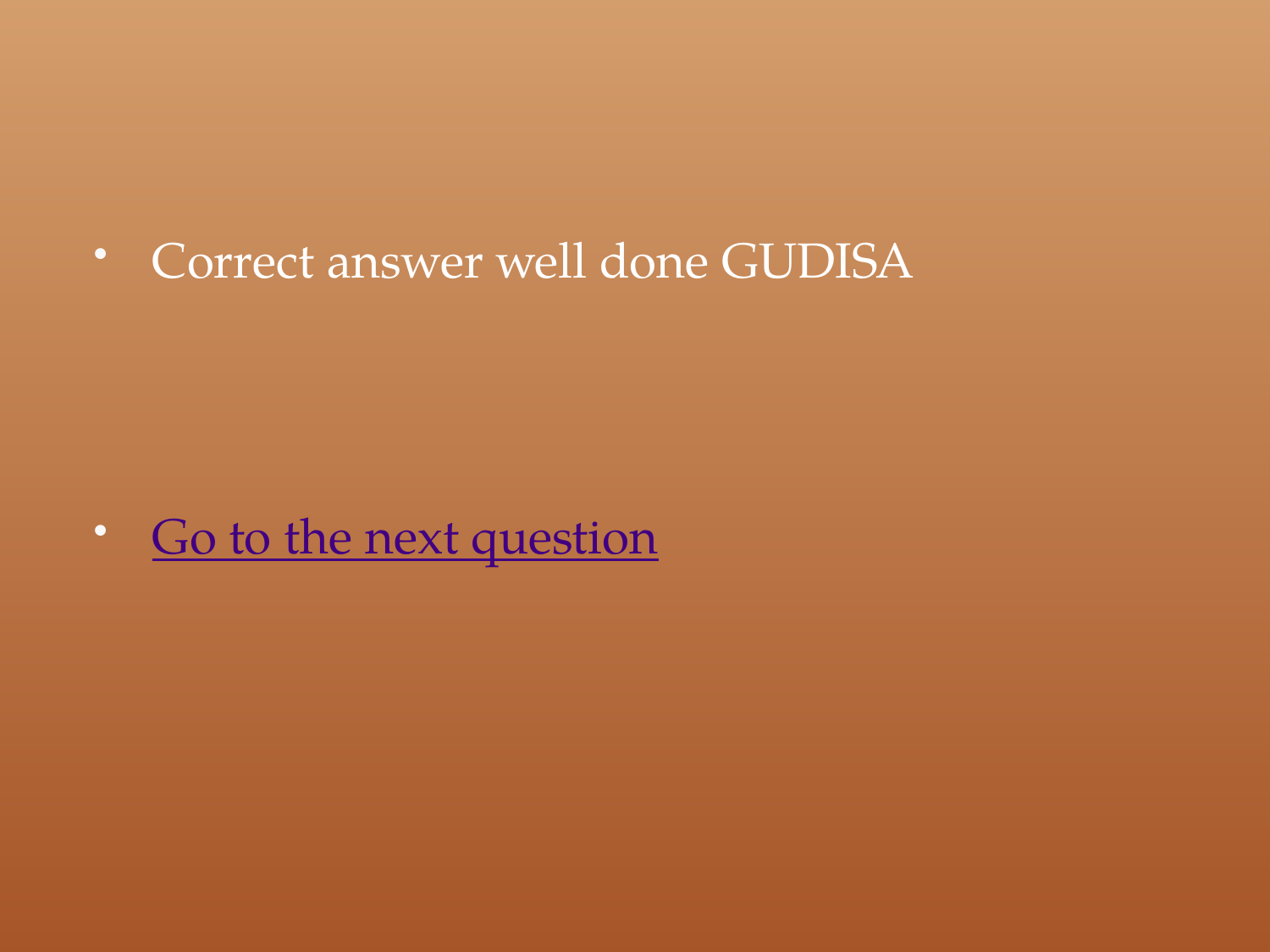

Correct answer well done GUDISA

Go to the next question